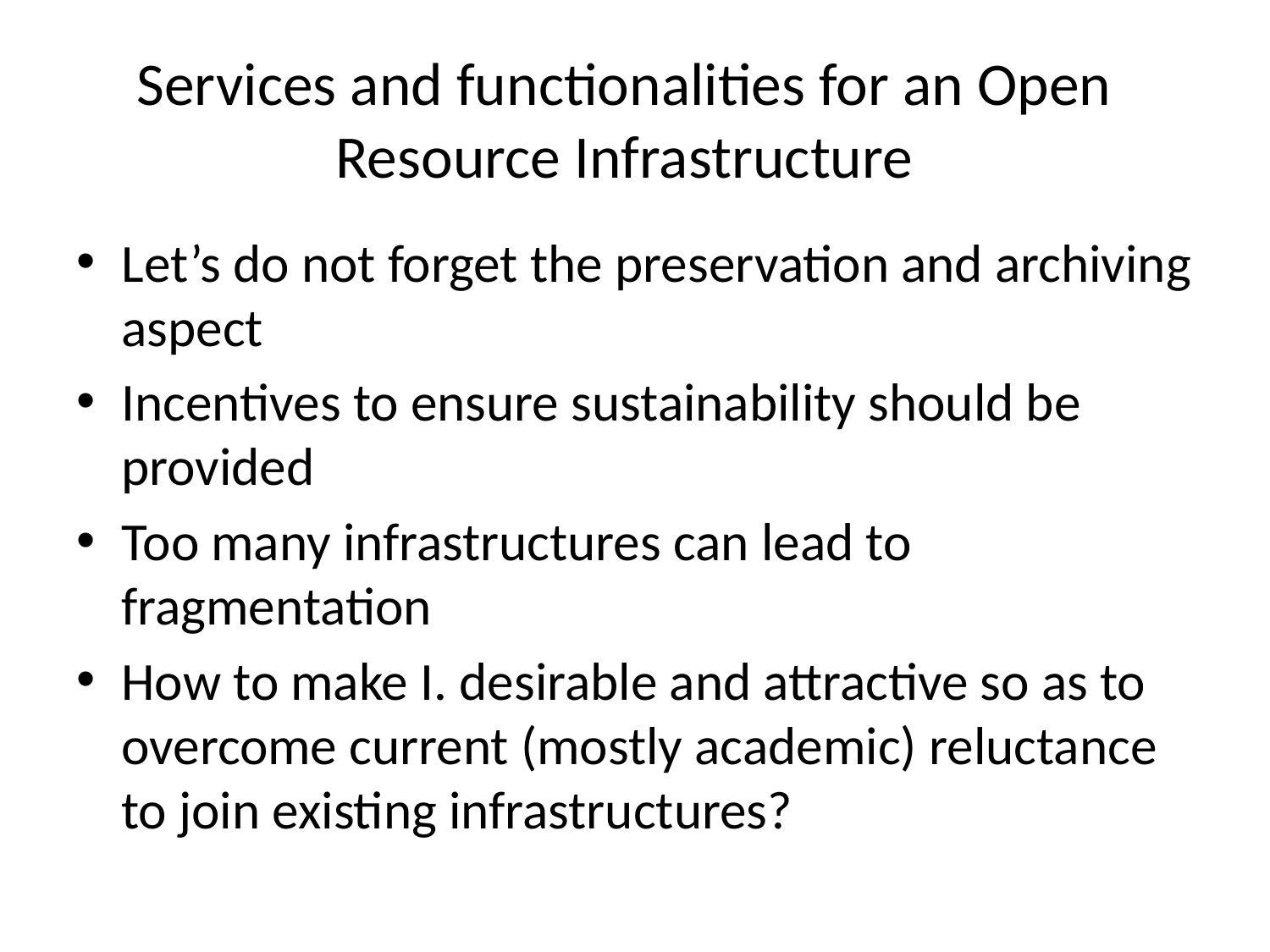

# Services and functionalities for an Open Resource Infrastructure
Let’s do not forget the preservation and archiving aspect
Incentives to ensure sustainability should be provided
Too many infrastructures can lead to fragmentation
How to make I. desirable and attractive so as to overcome current (mostly academic) reluctance to join existing infrastructures?